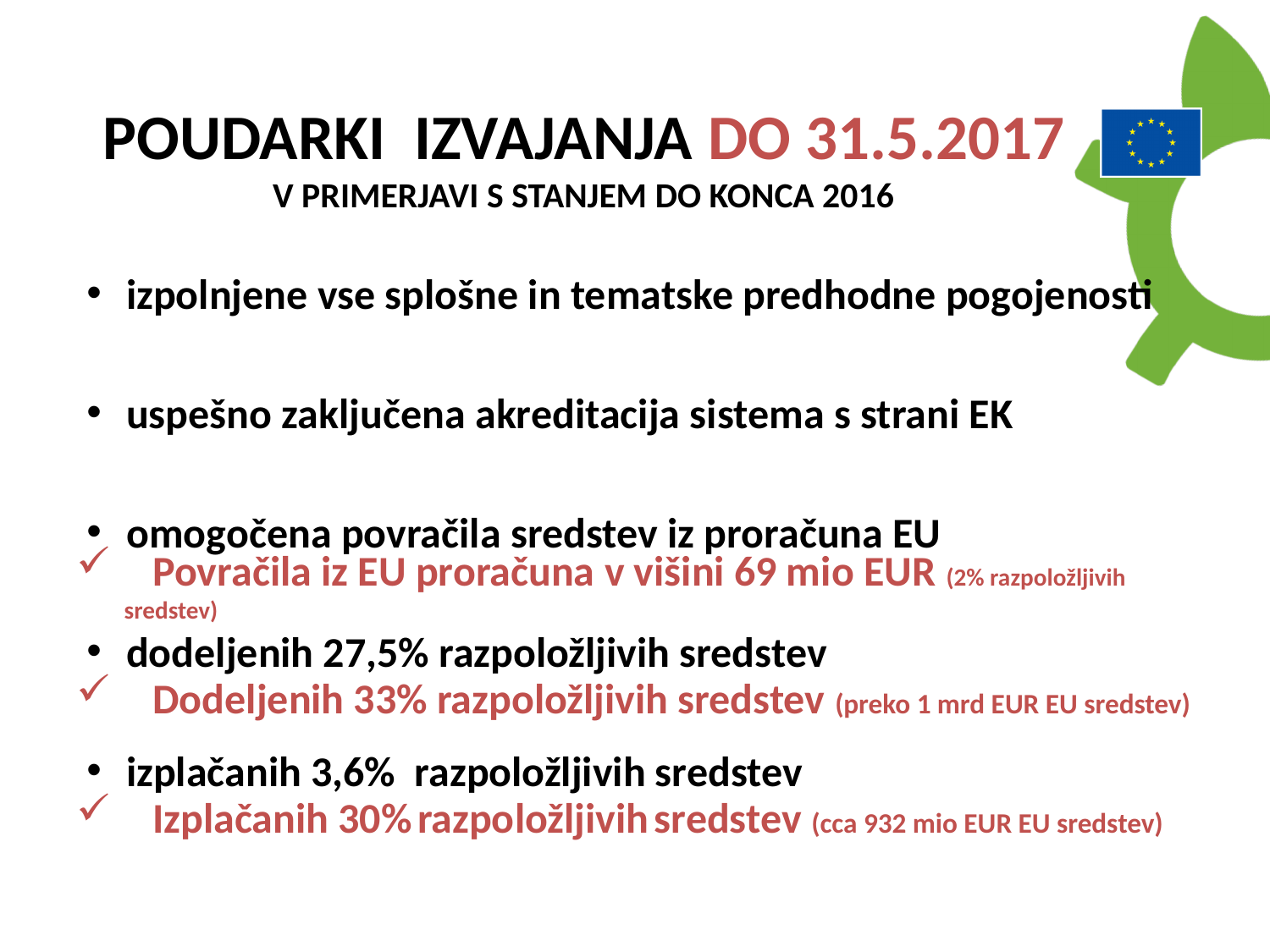

POUDARKI  IZVAJANJA DO 31.5.2017
V PRIMERJAVI S STANJEM DO KONCA 2016
izpolnjene vse splošne in tematske predhodne pogojenosti
uspešno zaključena akreditacija sistema s strani EK
omogočena povračila sredstev iz proračuna EU
dodeljenih 27,5% razpoložljivih sredstev
izplačanih 3,6%  razpoložljivih sredstev
   Povračila iz EU proračuna v višini 69 mio EUR (2% razpoložljivih sredstev)
   Dodeljenih 33% razpoložljivih sredstev (preko 1 mrd EUR EU sredstev)
   Izplačanih 30% razpoložljivih sredstev (cca 932 mio EUR EU sredstev)